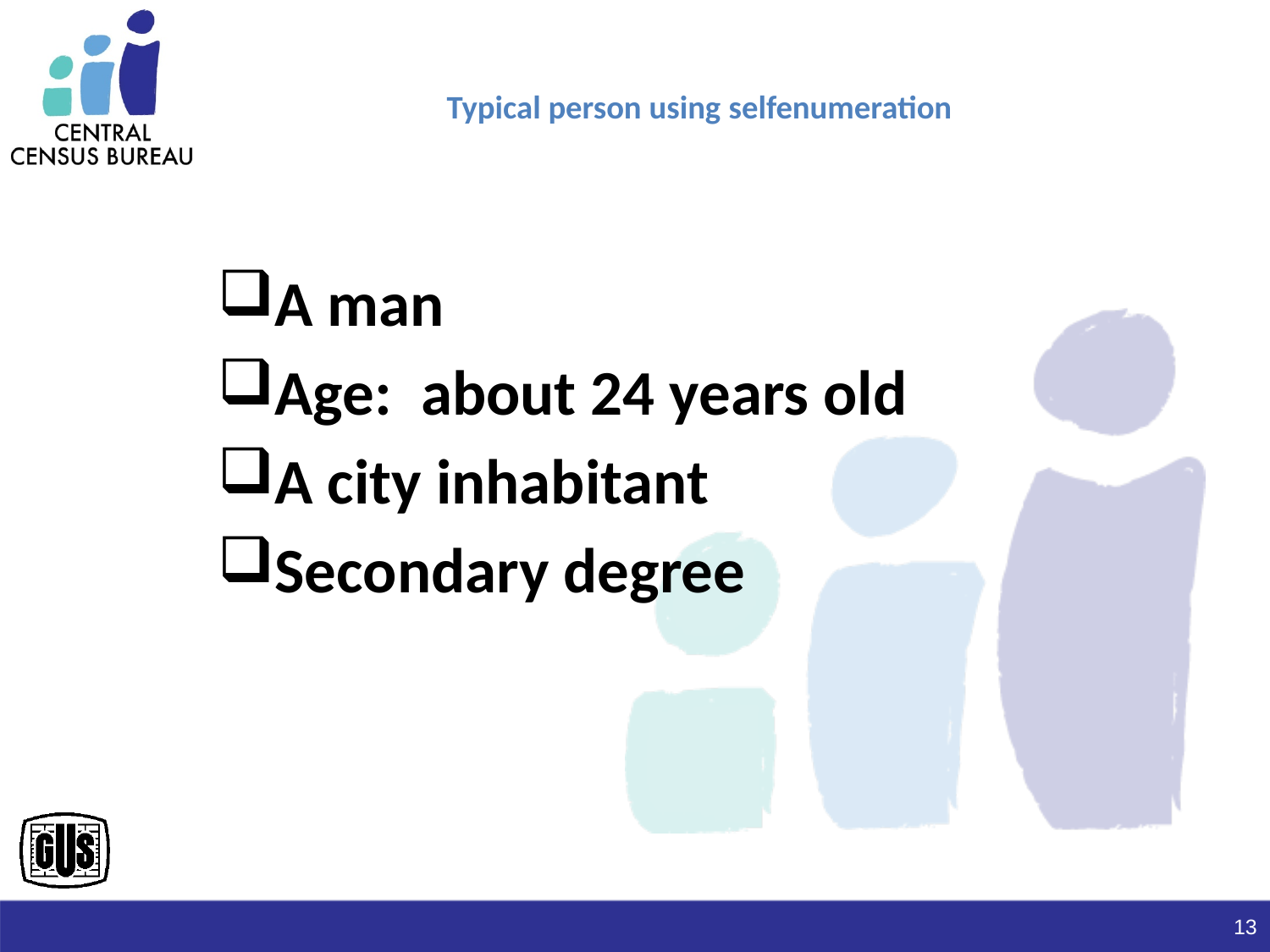

# Typical person using selfenumeration
A man
Age:  about 24 years old
A city inhabitant
Secondary degree

13